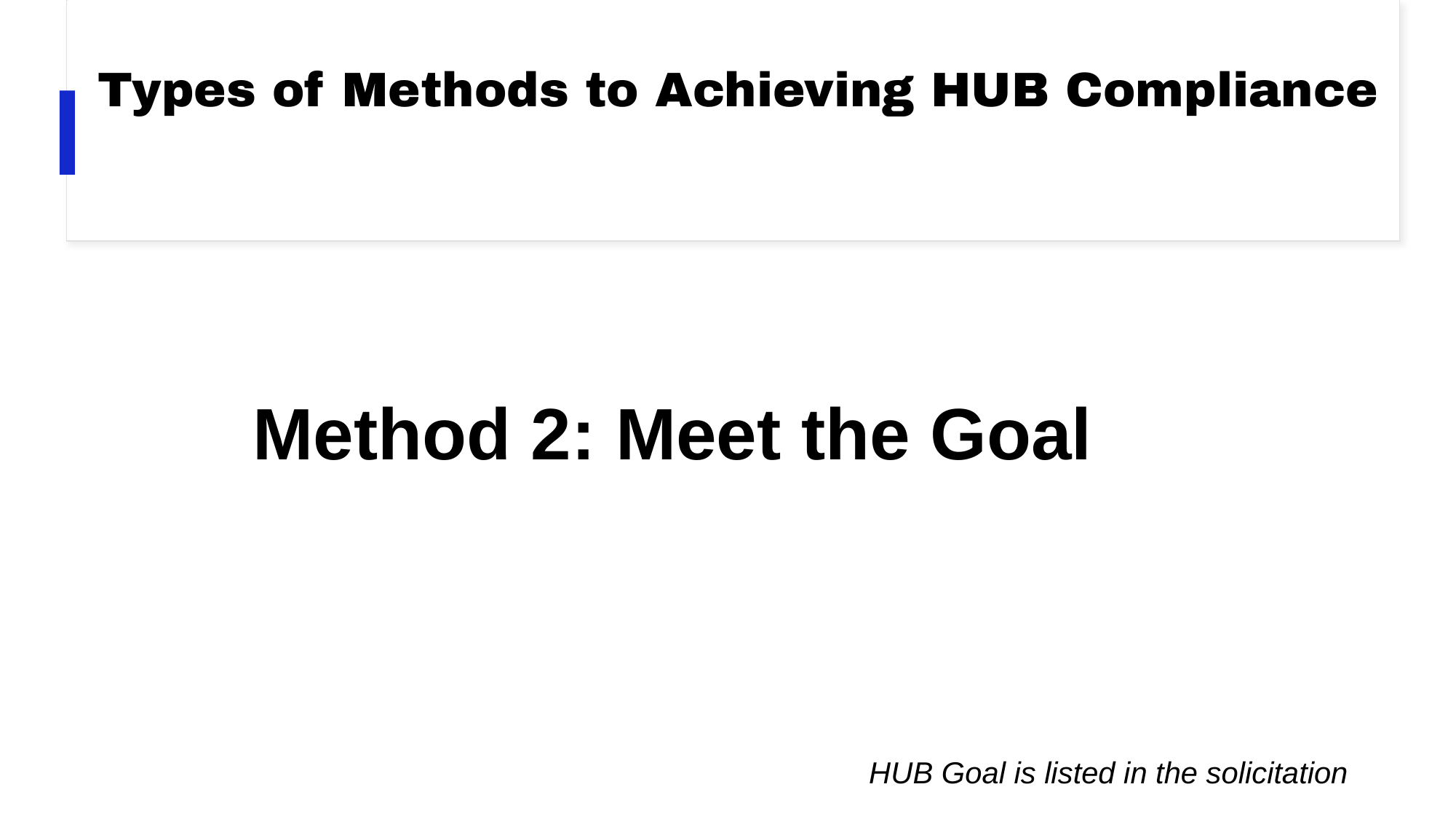

# Types of Methods to Achieving HUB Compliance

Method 2: Meet the Goal
HUB Goal is listed in the solicitation